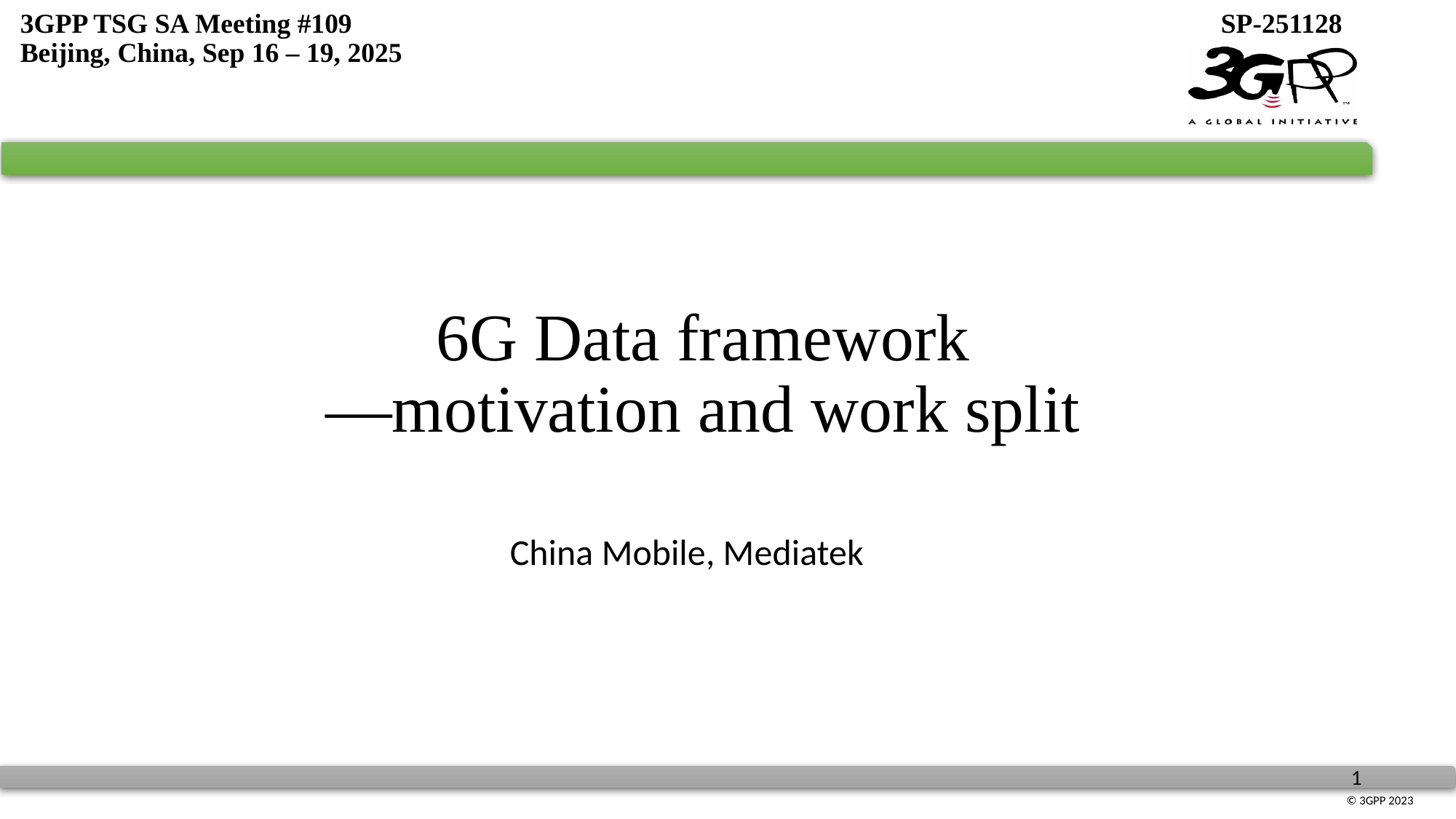

# 6G Data framework —motivation and work split
China Mobile, Mediatek